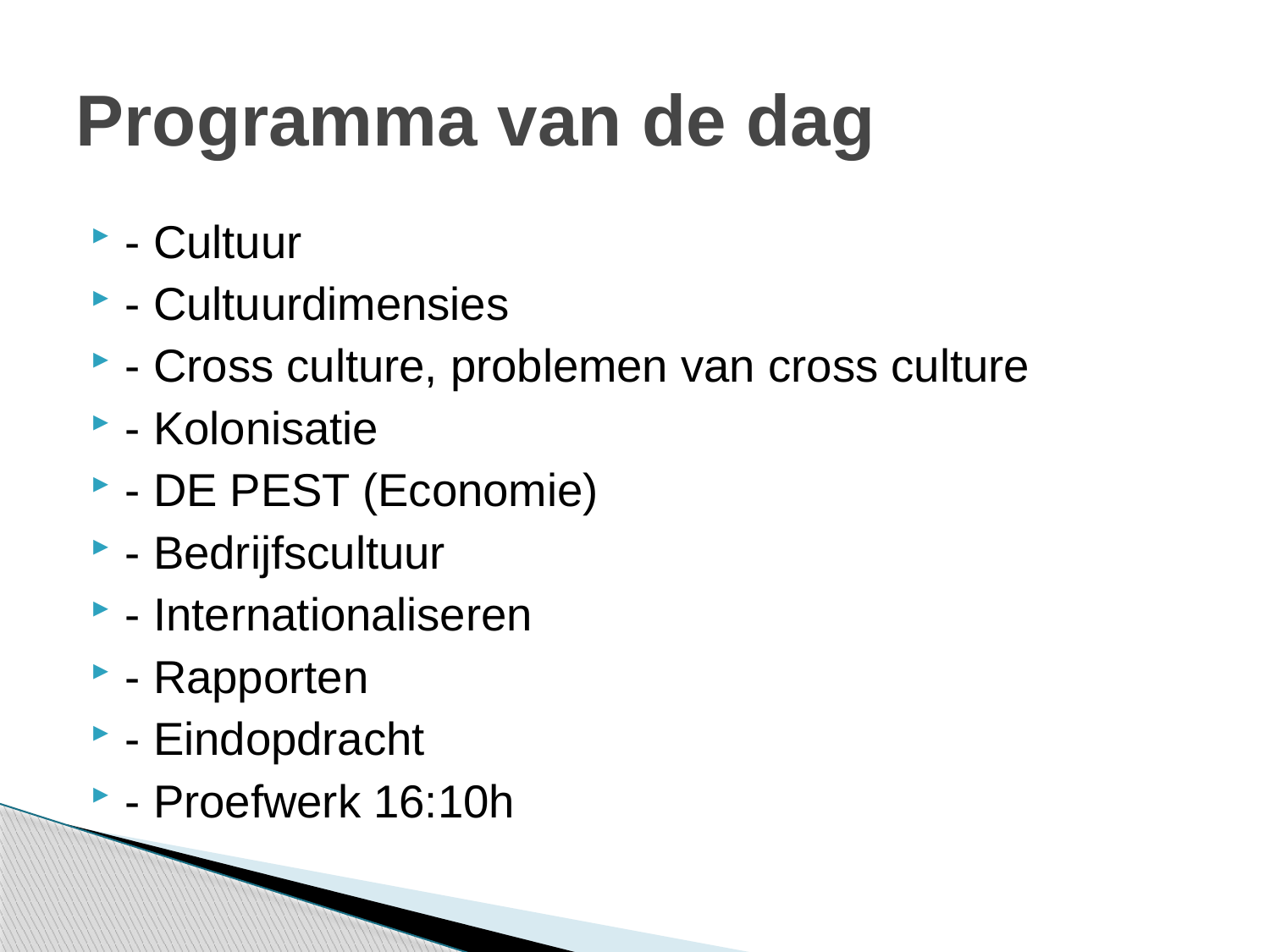

# Programma van de dag
- Cultuur
- Cultuurdimensies
- Cross culture, problemen van cross culture
- Kolonisatie
- DE PEST (Economie)
- Bedrijfscultuur
- Internationaliseren
- Rapporten
- Eindopdracht
- Proefwerk 16:10h